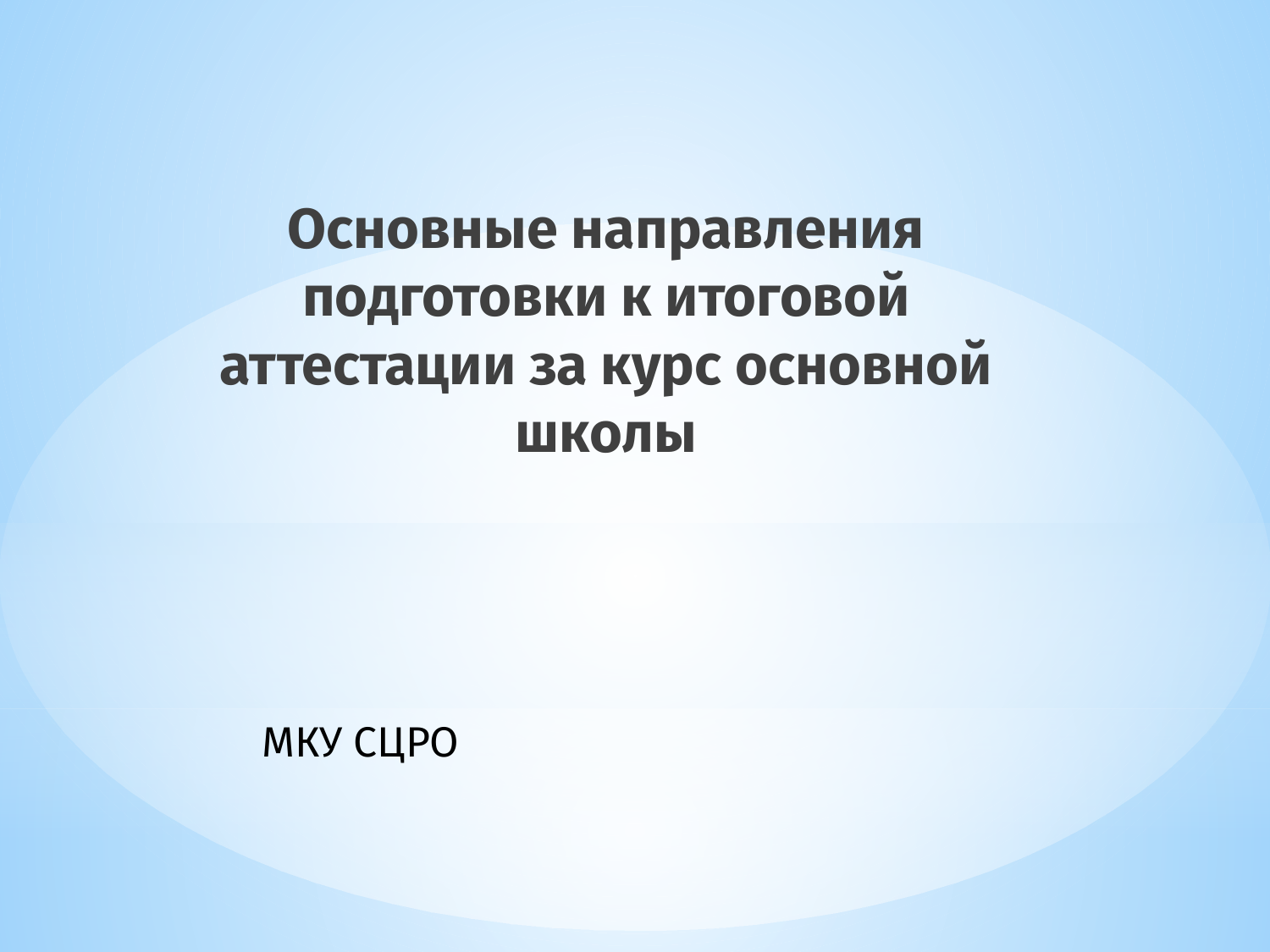

Основные направления подготовки к итоговой аттестации за курс основной школы
# МКУ СЦРО